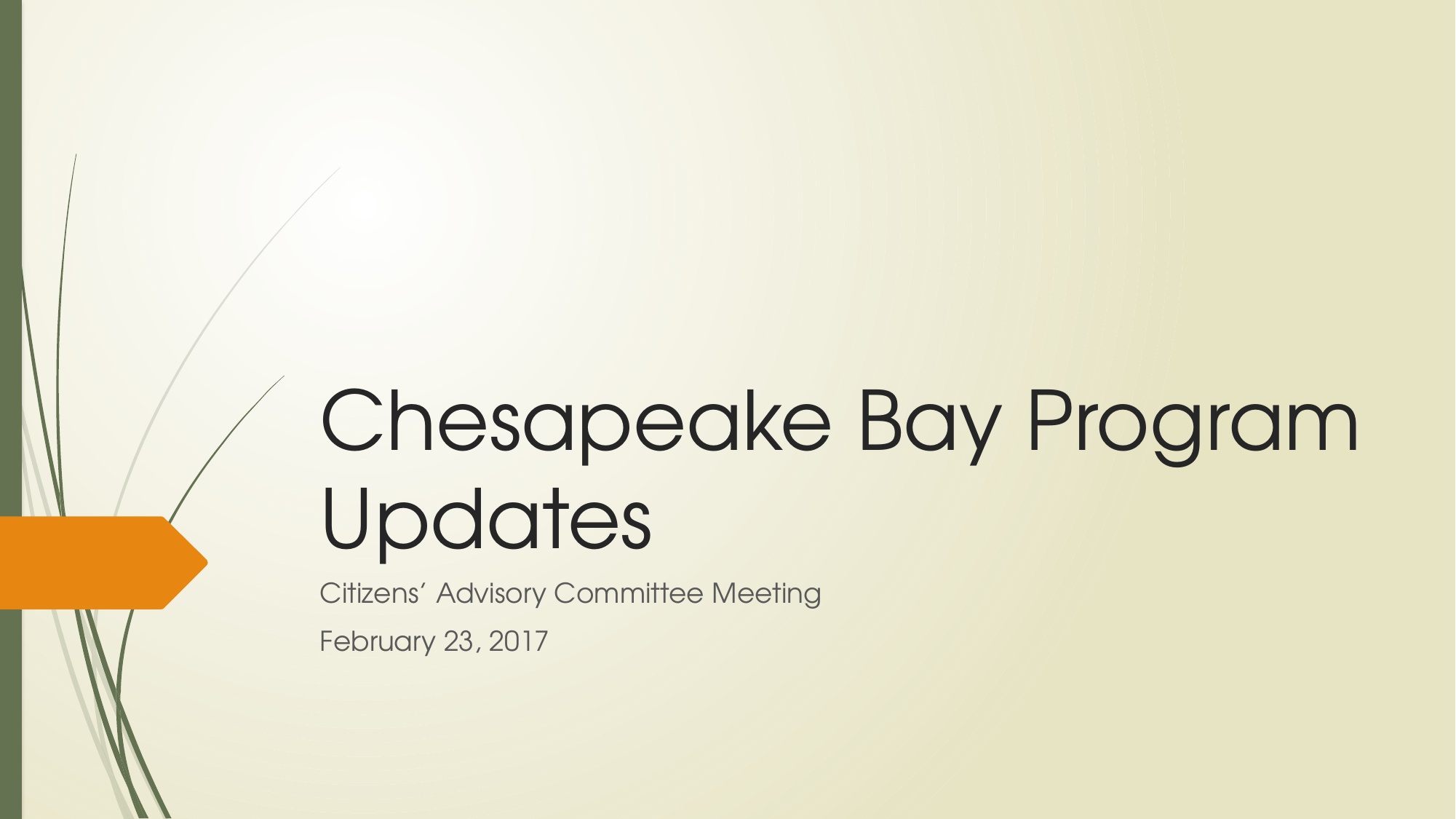

# Chesapeake Bay Program Updates
Citizens’ Advisory Committee Meeting
February 23, 2017